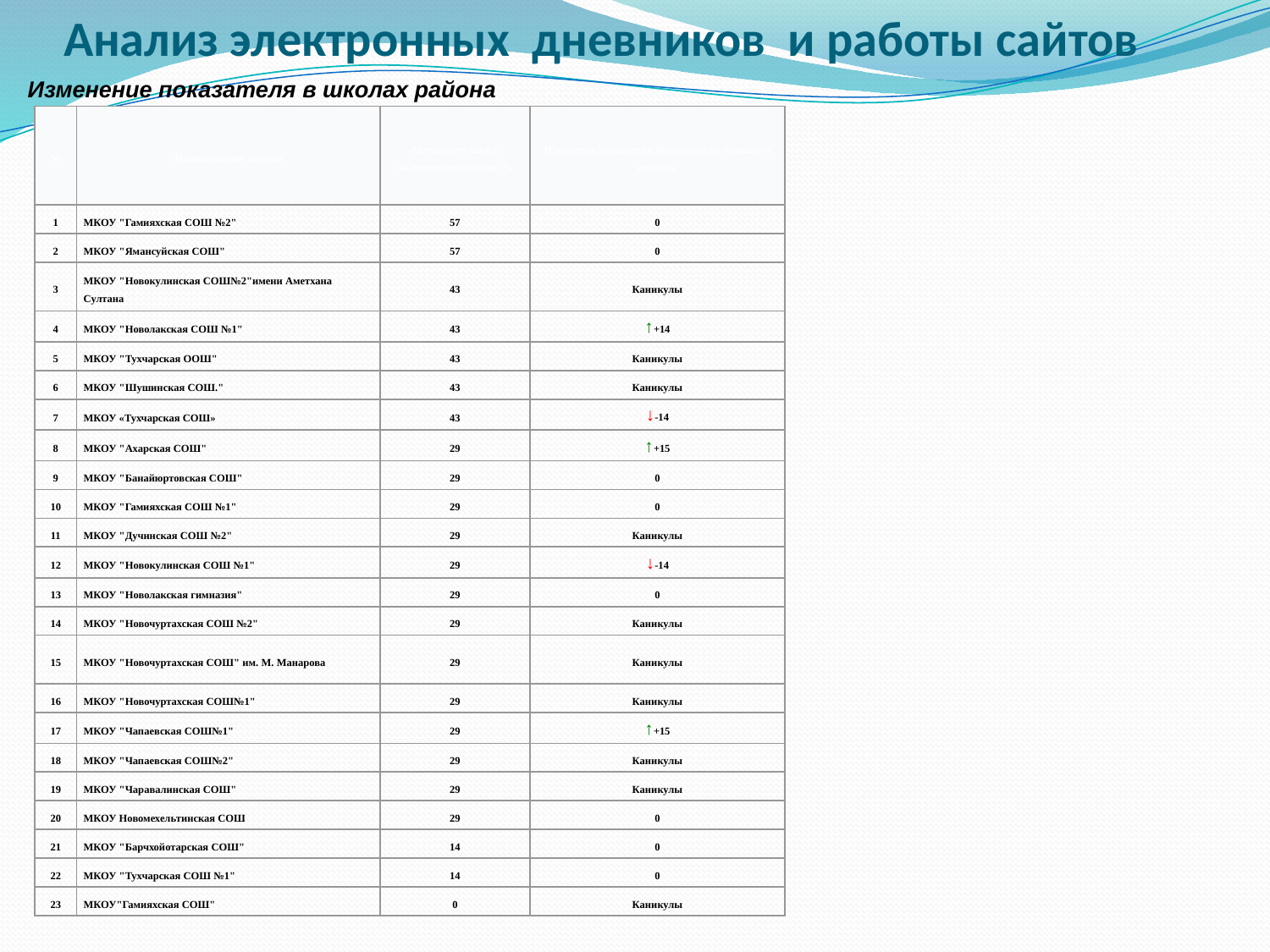

# Анализ электронных  дневников  и работы сайтов
Изменение показателя в школах района

| № | Наименование школы | Активность школ. Значение показателя, % | Изменение показателя относительно прошлого периода |
| --- | --- | --- | --- |
| 1 | МКОУ "Гамияхская СОШ №2" | 57 | 0 |
| 2 | МКОУ "Ямансуйская СОШ" | 57 | 0 |
| 3 | МКОУ "Новокулинская СОШ№2"имени Аметхана Султана | 43 | Каникулы |
| 4 | МКОУ "Новолакская СОШ №1" | 43 | ↑+14 |
| 5 | МКОУ "Тухчарская ООШ" | 43 | Каникулы |
| 6 | МКОУ "Шушинская СОШ." | 43 | Каникулы |
| 7 | МКОУ «Тухчарская СОШ» | 43 | ↓-14 |
| 8 | МКОУ "Ахарская СОШ" | 29 | ↑+15 |
| 9 | МКОУ "Банайюртовская СОШ" | 29 | 0 |
| 10 | МКОУ "Гамияхская СОШ №1" | 29 | 0 |
| 11 | МКОУ "Дучинская СОШ №2" | 29 | Каникулы |
| 12 | МКОУ "Новокулинская СОШ №1" | 29 | ↓-14 |
| 13 | МКОУ "Новолакская гимназия" | 29 | 0 |
| 14 | МКОУ "Новочуртахская СОШ №2" | 29 | Каникулы |
| 15 | МКОУ "Новочуртахская СОШ" им. М. Манарова | 29 | Каникулы |
| 16 | МКОУ "Новочуртахская СОШ№1" | 29 | Каникулы |
| 17 | МКОУ "Чапаевская СОШ№1" | 29 | ↑+15 |
| 18 | МКОУ "Чапаевская СОШ№2" | 29 | Каникулы |
| 19 | МКОУ "Чаравалинская СОШ" | 29 | Каникулы |
| 20 | МКОУ Новомехельтинская СОШ | 29 | 0 |
| 21 | МКОУ "Барчхойотарская СОШ" | 14 | 0 |
| 22 | МКОУ "Тухчарская СОШ №1" | 14 | 0 |
| 23 | МКОУ"Гамияхская СОШ" | 0 | Каникулы |